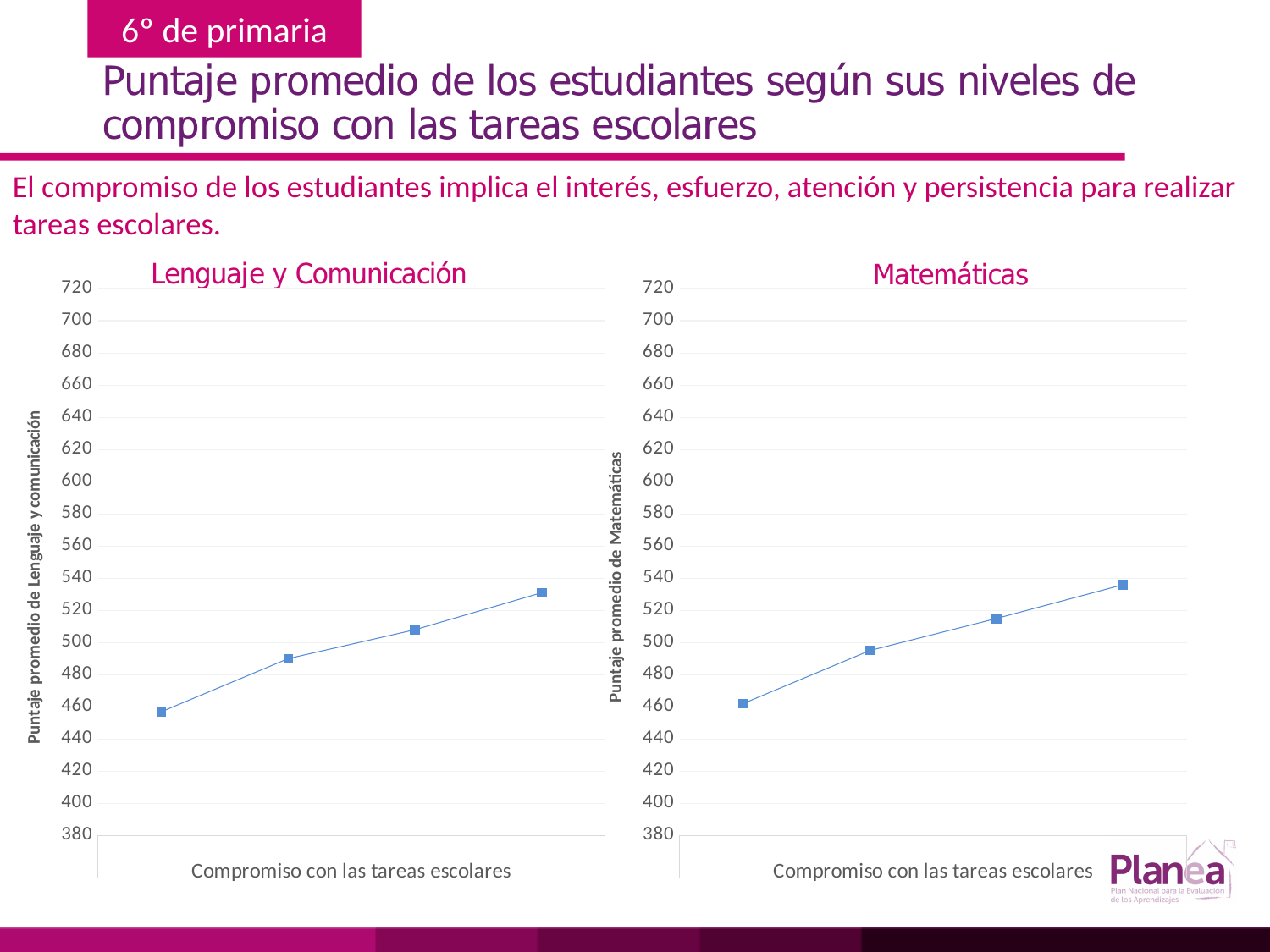

# Puntaje promedio de los estudiantes según sus niveles de compromiso con las tareas escolares

El compromiso de los estudiantes implica el interés, esfuerzo, atención y persistencia para realizar tareas escolares.
Lenguaje y Comunicación
Matemáticas

### Chart

| Category |  |
|---|---|
|   | 457.0 |
|   | 490.0 |
|   | 508.0 |
|   | 531.0 |

### Chart

| Category |  |
|---|---|
|   | 462.0 |
|   | 495.0 |
|   | 515.0 |
|   | 536.0 |